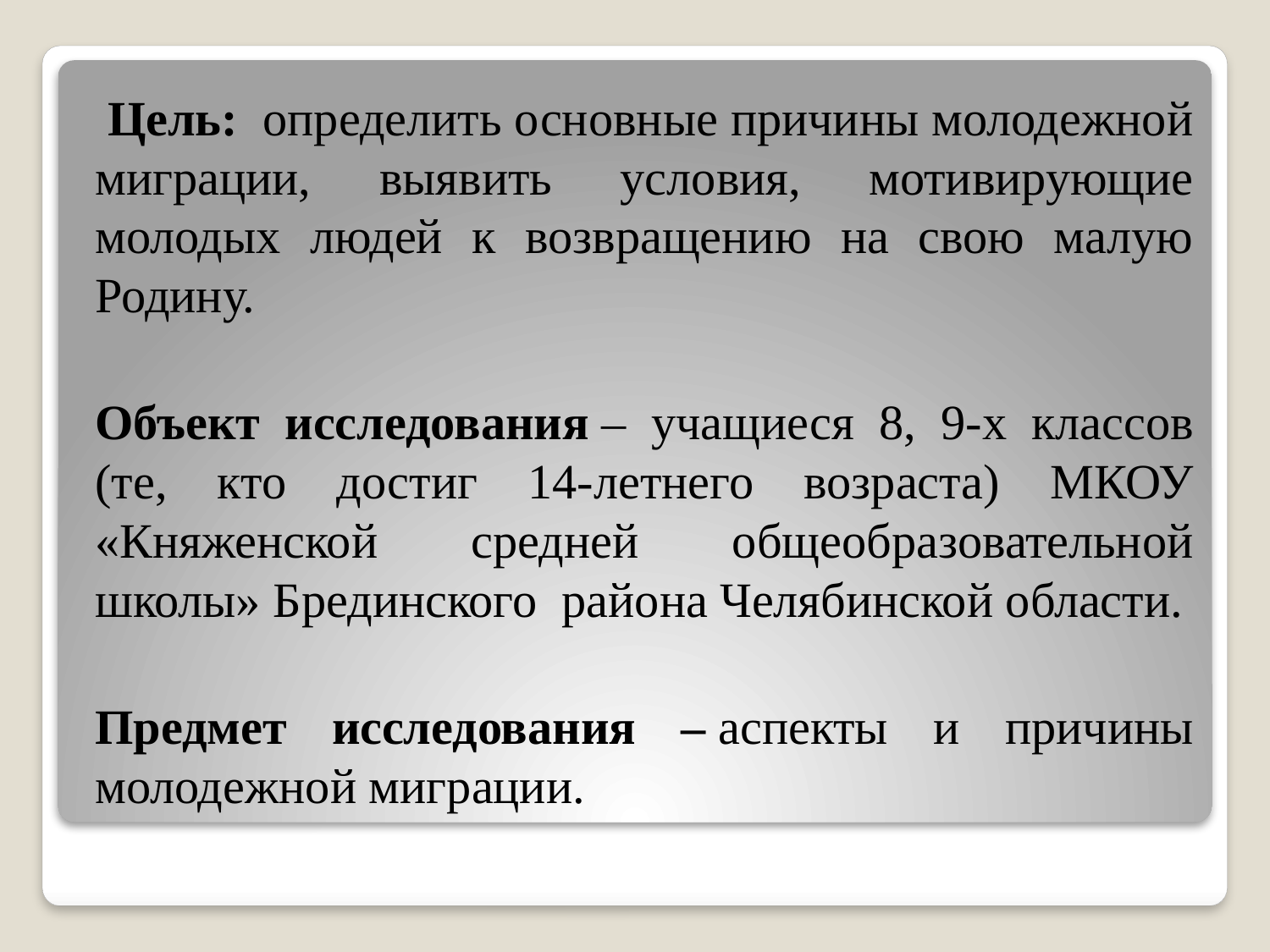

Цель:  определить основные причины молодежной миграции, выявить условия, мотивирующие молодых людей к возвращению на свою малую Родину.

Объект исследования – учащиеся 8, 9-х классов (те, кто достиг 14-летнего возраста) МКОУ «Княженской средней общеобразовательной школы» Брединского  района Челябинской области.

Предмет исследования – аспекты и причины молодежной миграции.

#